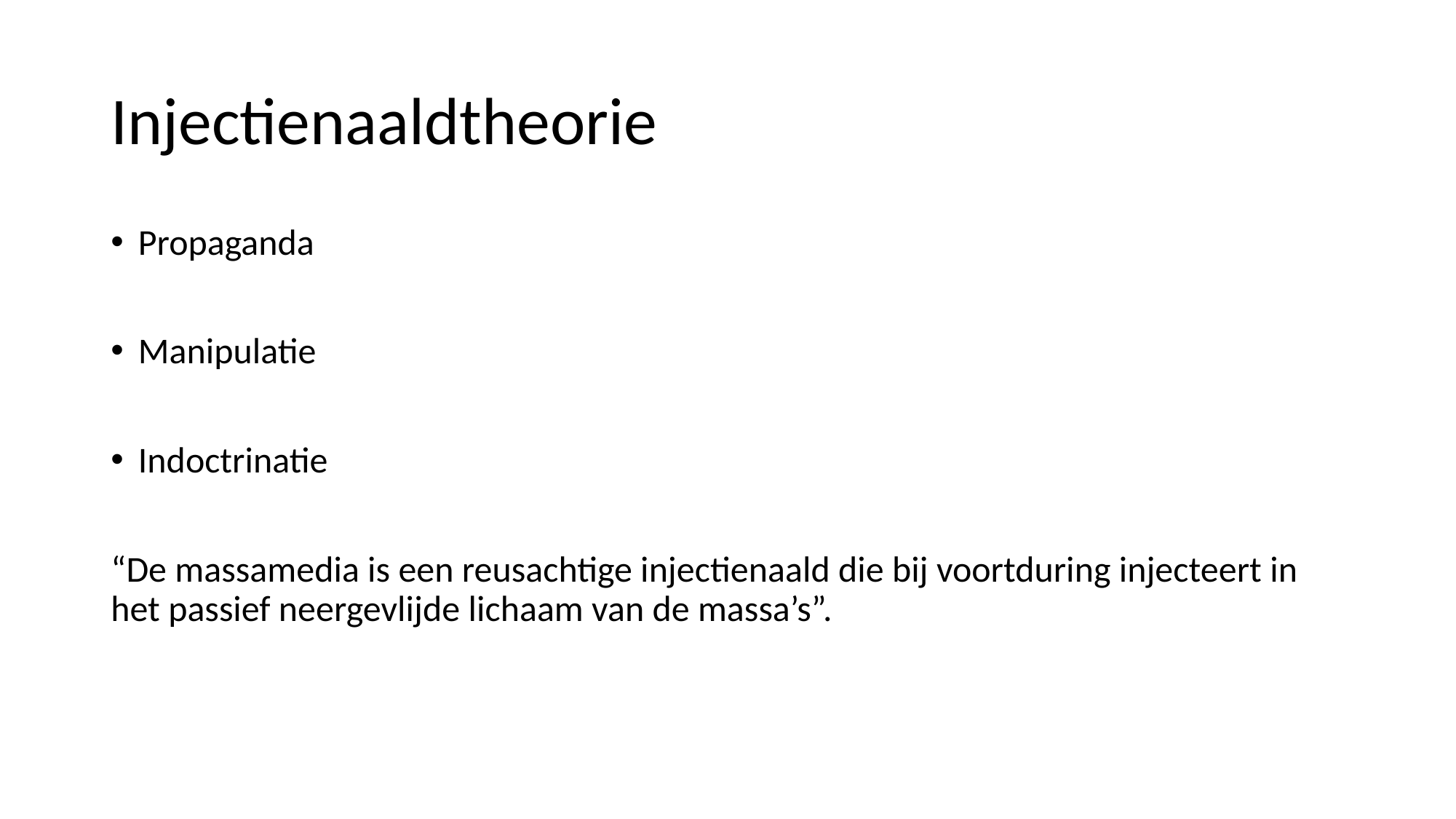

# Injectienaaldtheorie
Propaganda

Manipulatie

Indoctrinatie

“De massamedia is een reusachtige injectienaald die bij voortduring injecteert in het passief neergevlijde lichaam van de massa’s”.